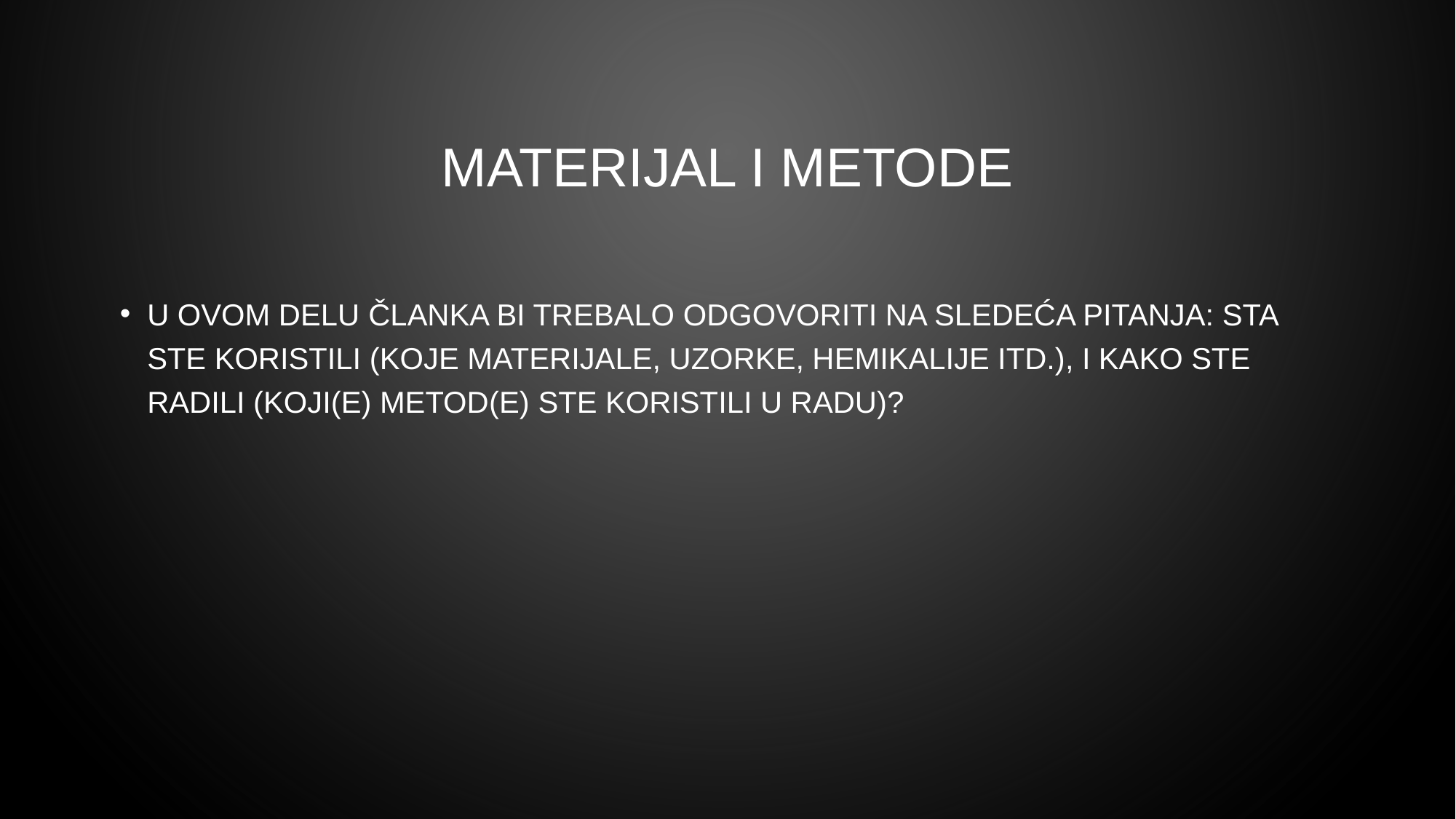

# Materijal i metode
U ovom delu članka bi trebalo odgovoriti na sledeća pitanja: Sta ste koristili (koje materijale, uzorke, hemikalije itd.), i kako ste radili (koji(e) metod(e) ste koristili u radu)?